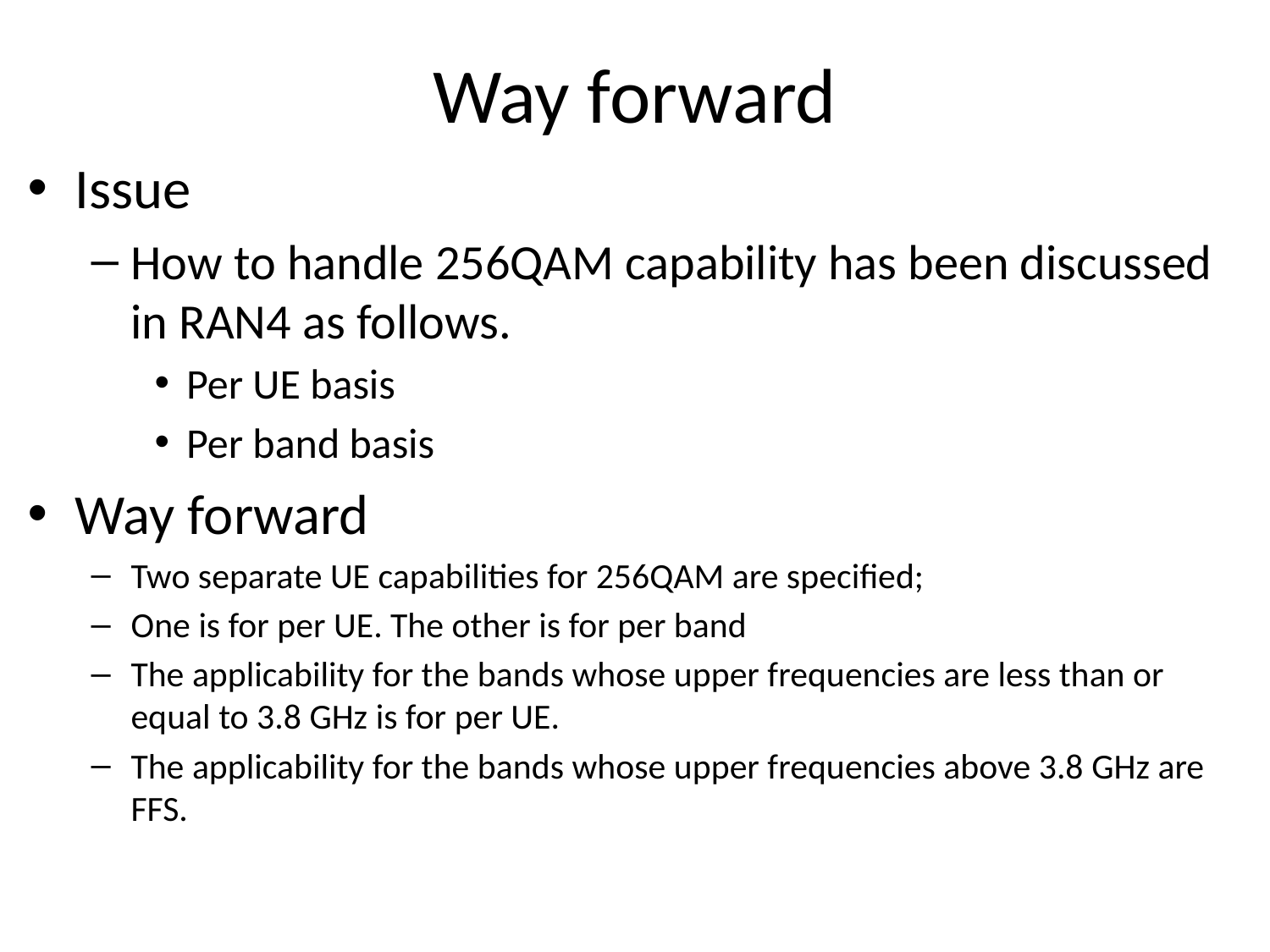

# Way forward
Issue
How to handle 256QAM capability has been discussed in RAN4 as follows.
Per UE basis
Per band basis
Way forward
Two separate UE capabilities for 256QAM are specified;
One is for per UE. The other is for per band
The applicability for the bands whose upper frequencies are less than or equal to 3.8 GHz is for per UE.
The applicability for the bands whose upper frequencies above 3.8 GHz are FFS.